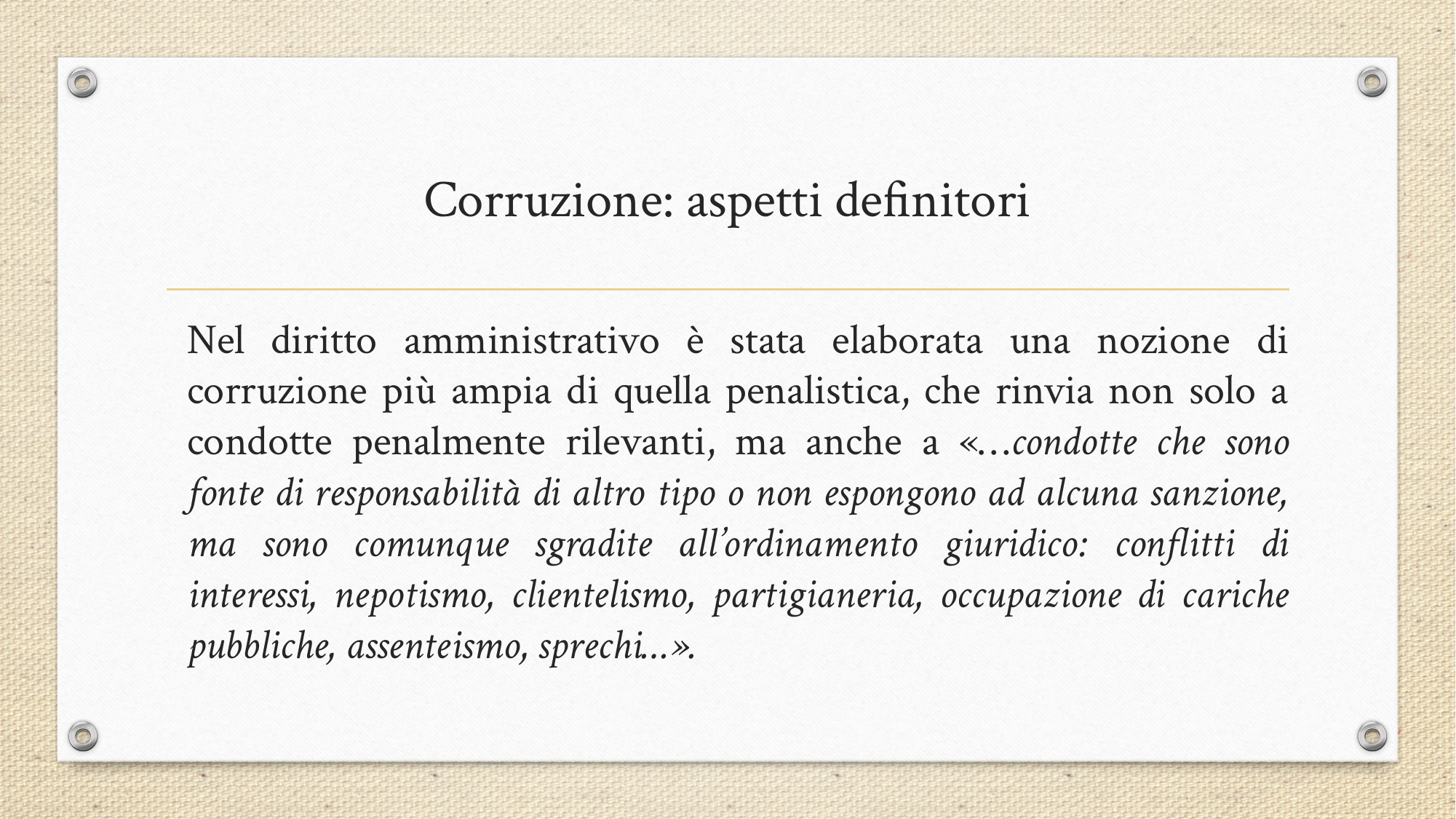

# Corruzione: aspetti definitori
Nel diritto amministrativo è stata elaborata una nozione di corruzione più ampia di quella penalistica, che rinvia non solo a condotte penalmente rilevanti, ma anche a «…condotte che sono fonte di responsabilità di altro tipo o non espongono ad alcuna sanzione, ma sono comunque sgradite all’ordinamento giuridico: conflitti di interessi, nepotismo, clientelismo, partigianeria, occupazione di cariche pubbliche, assenteismo, sprechi…».